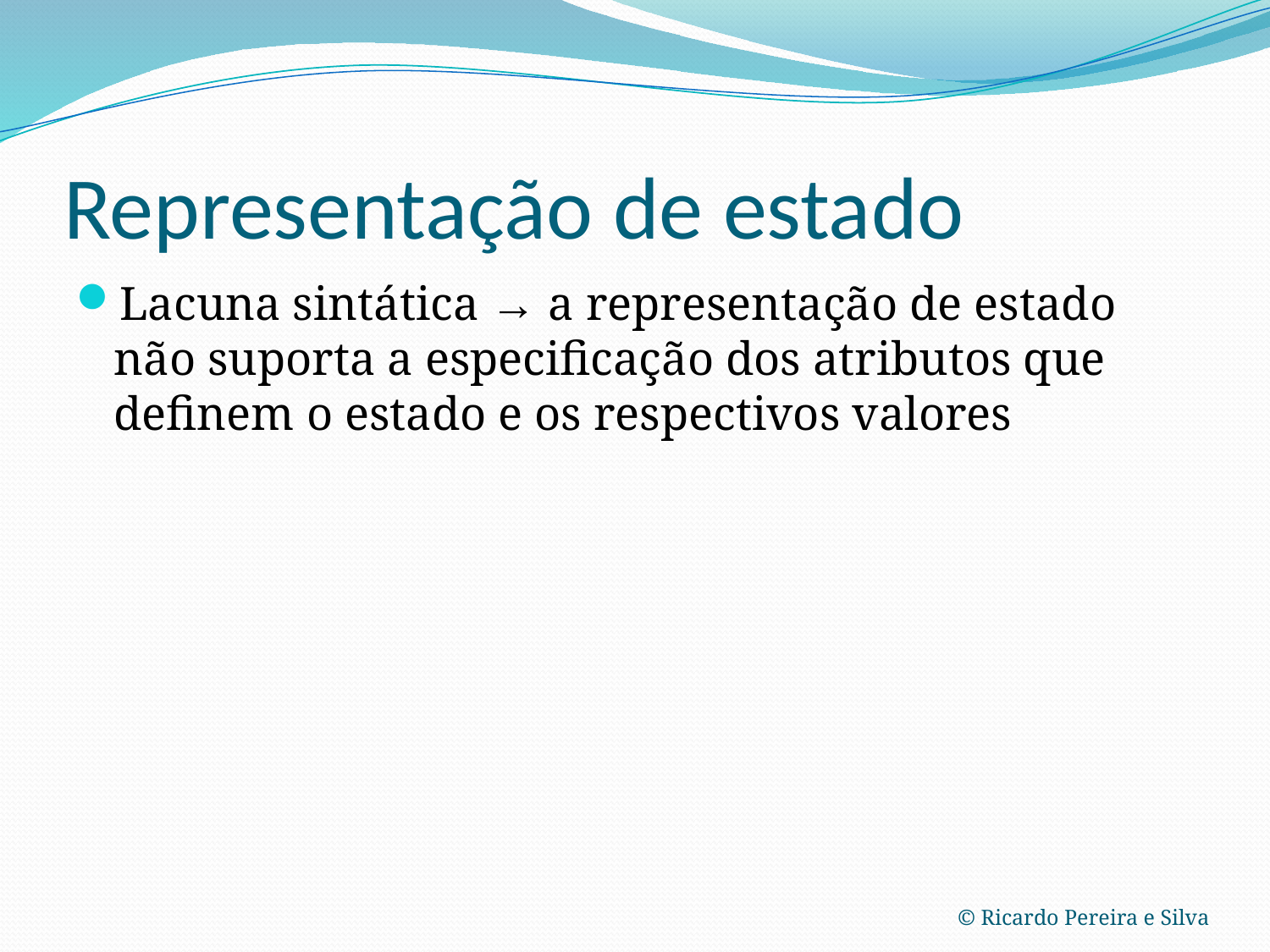

# Representação de estado
Lacuna sintática → a representação de estado não suporta a especificação dos atributos que definem o estado e os respectivos valores
© Ricardo Pereira e Silva